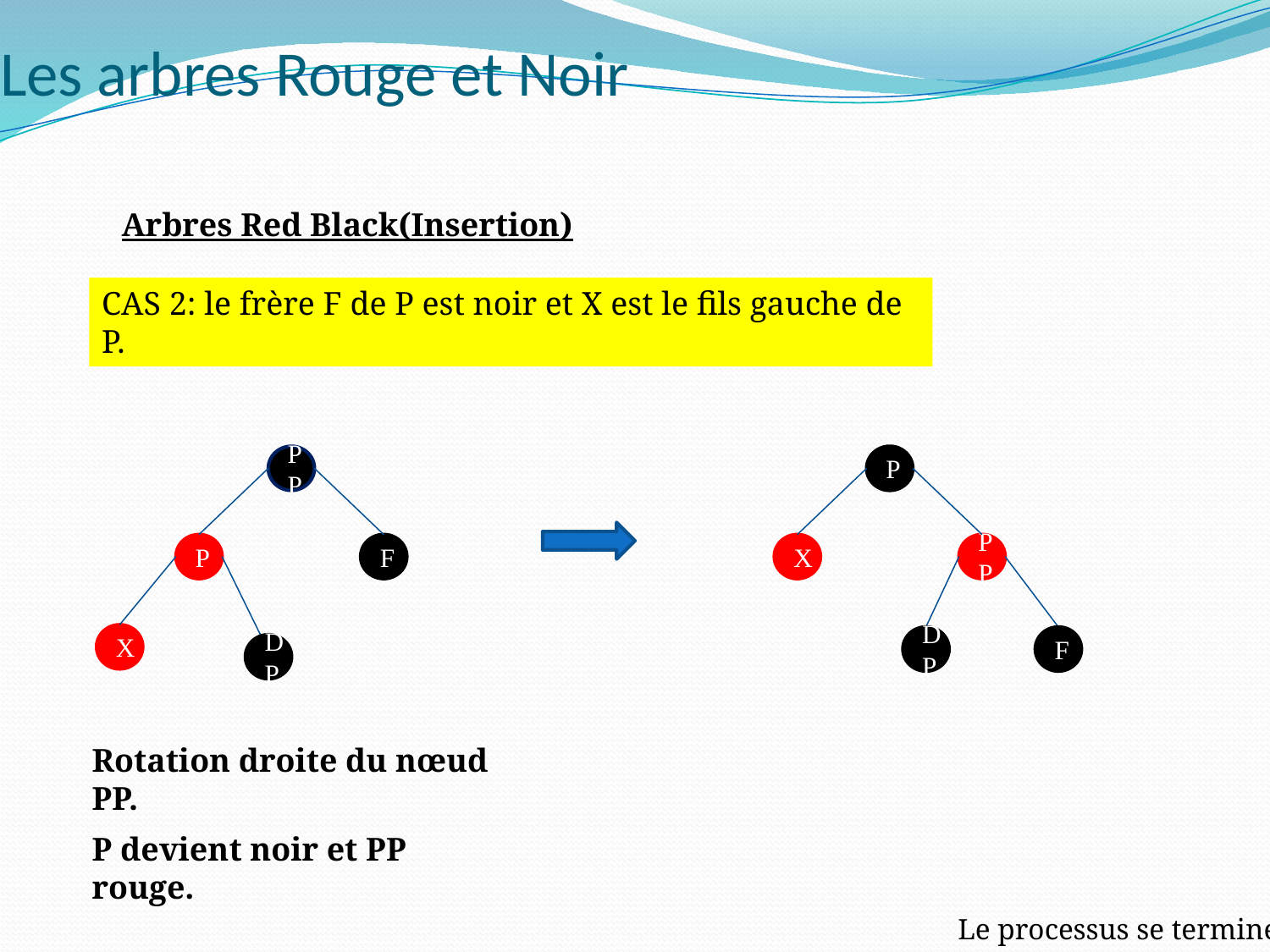

# Les arbres Rouge et Noir

Arbres Red Black(Insertion)
CAS 2: le frère F de P est noir et X est le fils gauche de P.
PP
P
F
X
DP
P
X
PP
DP
F

Rotation droite du nœud PP.
P devient noir et PP rouge.
Le processus se termine